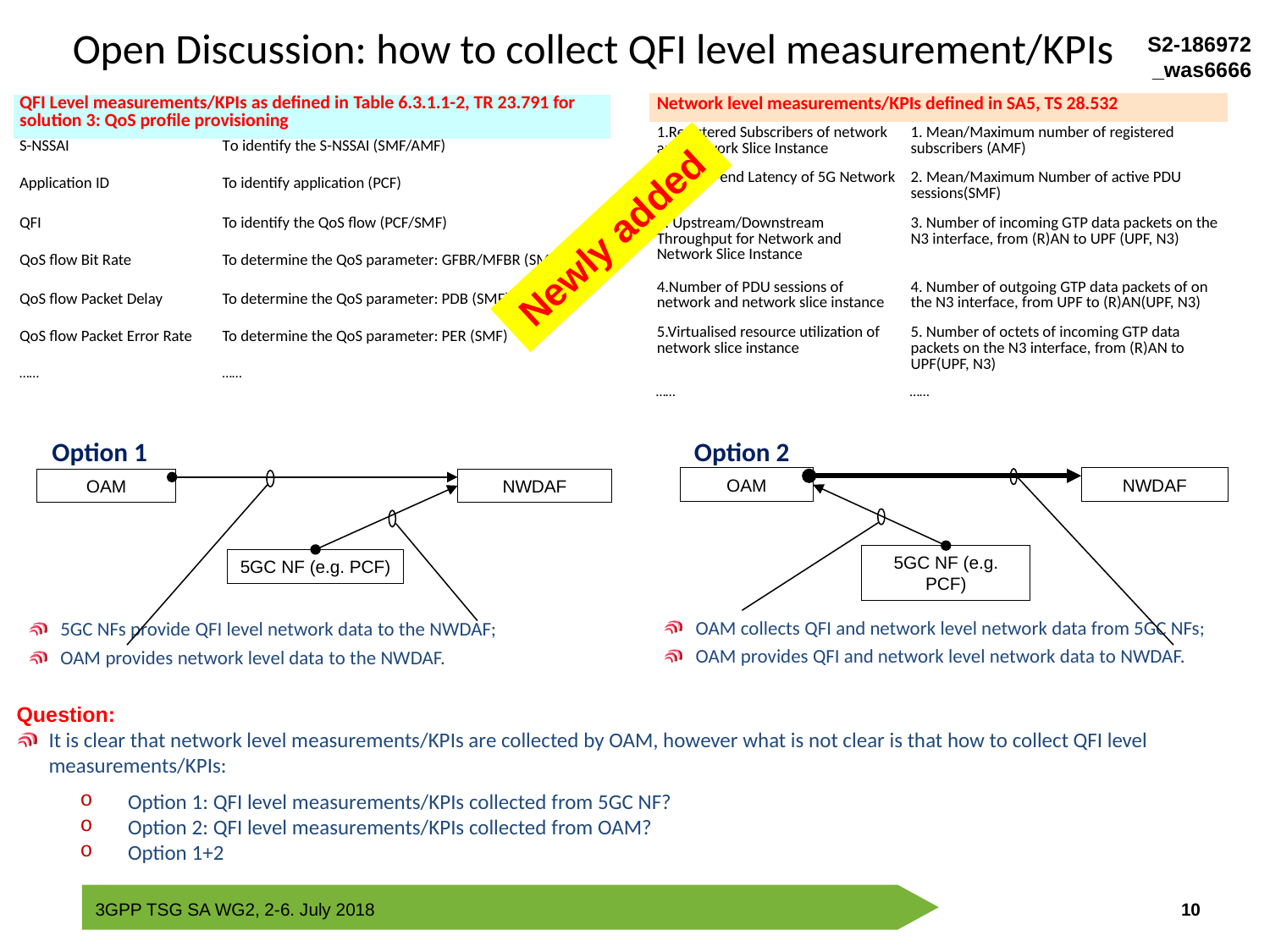

# Open Discussion: how to collect QFI level measurement/KPIs
| Network level measurements/KPIs defined in SA5, TS 28.532 |  |
| --- | --- |
| 1.Registered Subscribers of network and network Slice Instance | 1. Mean/Maximum number of registered subscribers (AMF) |
| 2. End-to-end Latency of 5G Network | 2. Mean/Maximum Number of active PDU sessions(SMF) |
| 3. Upstream/Downstream Throughput for Network and Network Slice Instance | 3. Number of incoming GTP data packets on the N3 interface, from (R)AN to UPF (UPF, N3) |
| 4.Number of PDU sessions of network and network slice instance | 4. Number of outgoing GTP data packets of on the N3 interface, from UPF to (R)AN(UPF, N3) |
| 5.Virtualised resource utilization of network slice instance | 5. Number of octets of incoming GTP data packets on the N3 interface, from (R)AN to UPF(UPF, N3) |
| …… | …… |
| QFI Level measurements/KPIs as defined in Table 6.3.1.1-2, TR 23.791 for solution 3: QoS profile provisioning |  |
| --- | --- |
| S-NSSAI | To identify the S-NSSAI (SMF/AMF) |
| Application ID | To identify application (PCF) |
| QFI | To identify the QoS flow (PCF/SMF) |
| QoS flow Bit Rate | To determine the QoS parameter: GFBR/MFBR (SMF) |
| QoS flow Packet Delay | To determine the QoS parameter: PDB (SMF) |
| QoS flow Packet Error Rate | To determine the QoS parameter: PER (SMF) |
| …… | …… |
Newly added
Option 2
Option 1
OAM
NWDAF

5GC NF (e.g. PCF)
OAM
NWDAF

5GC NF (e.g. PCF)
OAM collects QFI and network level network data from 5GC NFs;
OAM provides QFI and network level network data to NWDAF.
5GC NFs provide QFI level network data to the NWDAF;
OAM provides network level data to the NWDAF.
Question:
It is clear that network level measurements/KPIs are collected by OAM, however what is not clear is that how to collect QFI level measurements/KPIs:
Option 1: QFI level measurements/KPIs collected from 5GC NF?
Option 2: QFI level measurements/KPIs collected from OAM?
Option 1+2